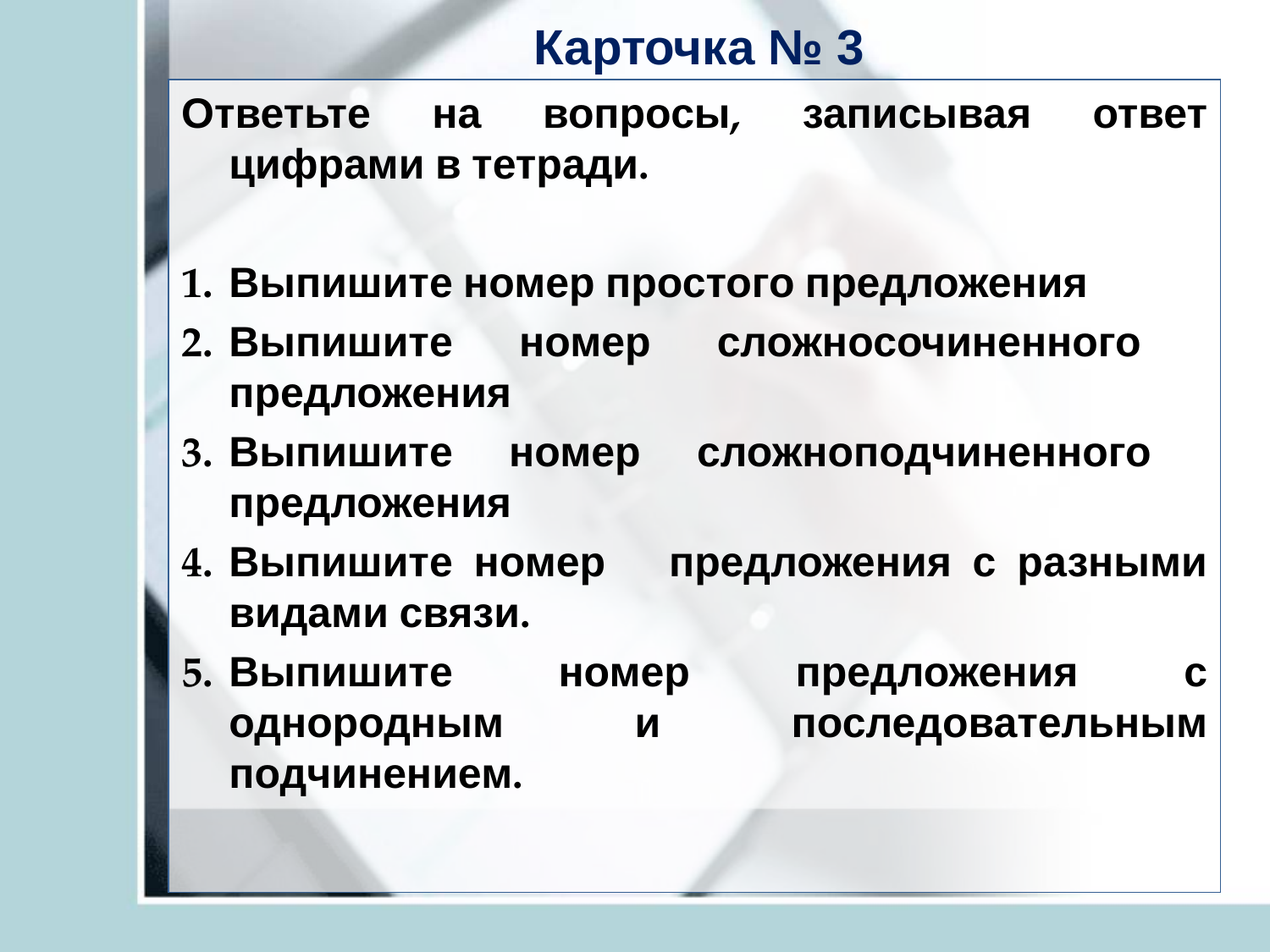

# Карточка № 3
Ответьте на вопросы, записывая ответ цифрами в тетради.

Выпишите номер простого предложения
Выпишите номер сложносочиненного  предложения
Выпишите номер сложноподчиненного  предложения
Выпишите номер   предложения с разными видами связи.
Выпишите номер предложения с однородным и последовательным подчинением.